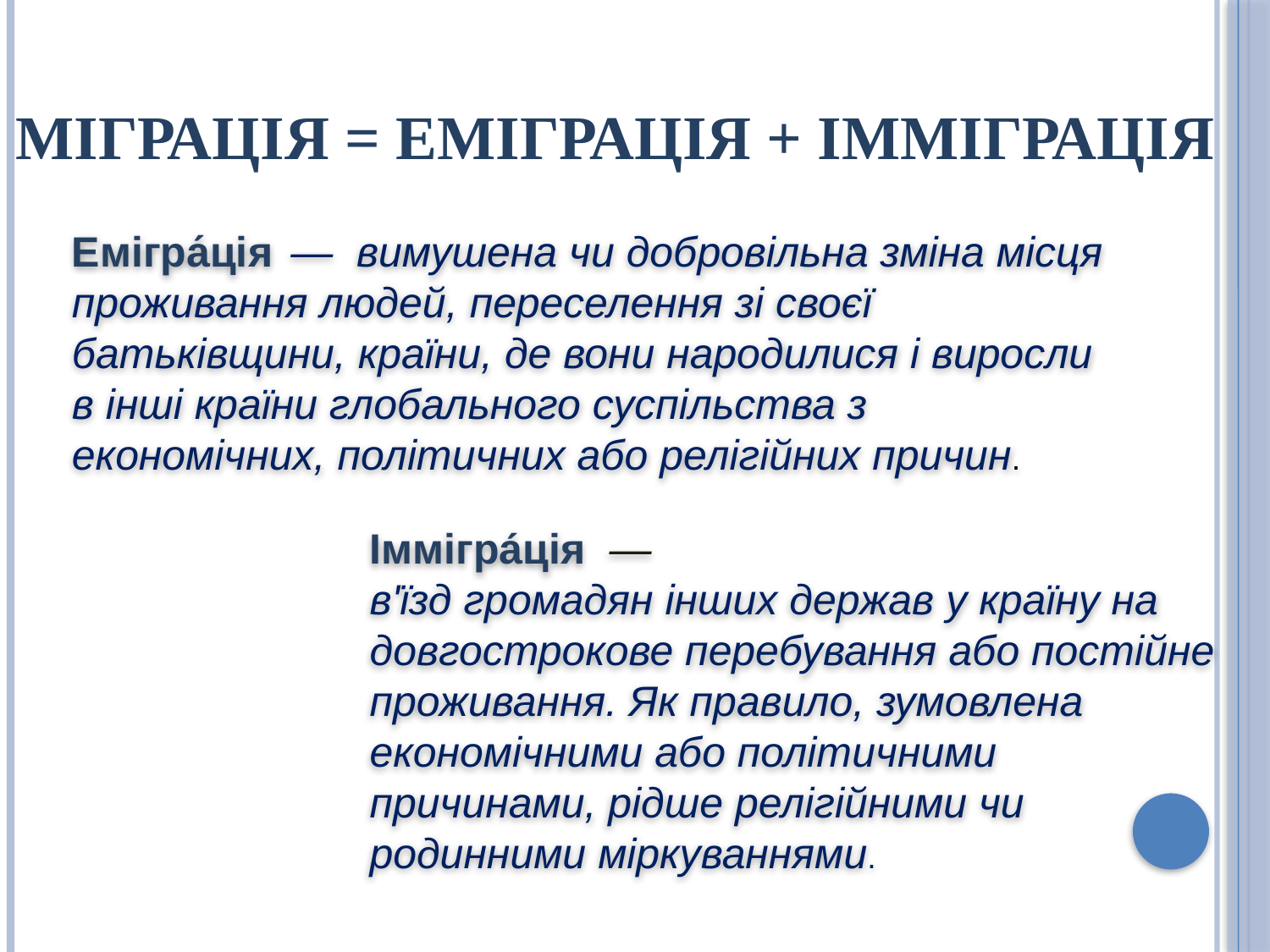

# Міграція = еміграція + імміграція
Емігра́ція  —  вимушена чи добровільна зміна місця проживання людей, переселення зі своєї батьківщини, країни, де вони народилися і виросли в інші країни глобального суспільства з економічних, політичних або релігійних причин.
Іммігра́ція  — в'їзд громадян інших держав у країну на довгострокове перебування або постійне проживання. Як правило, зумовлена економічними або політичними причинами, рідше релігійними чи родинними міркуваннями.